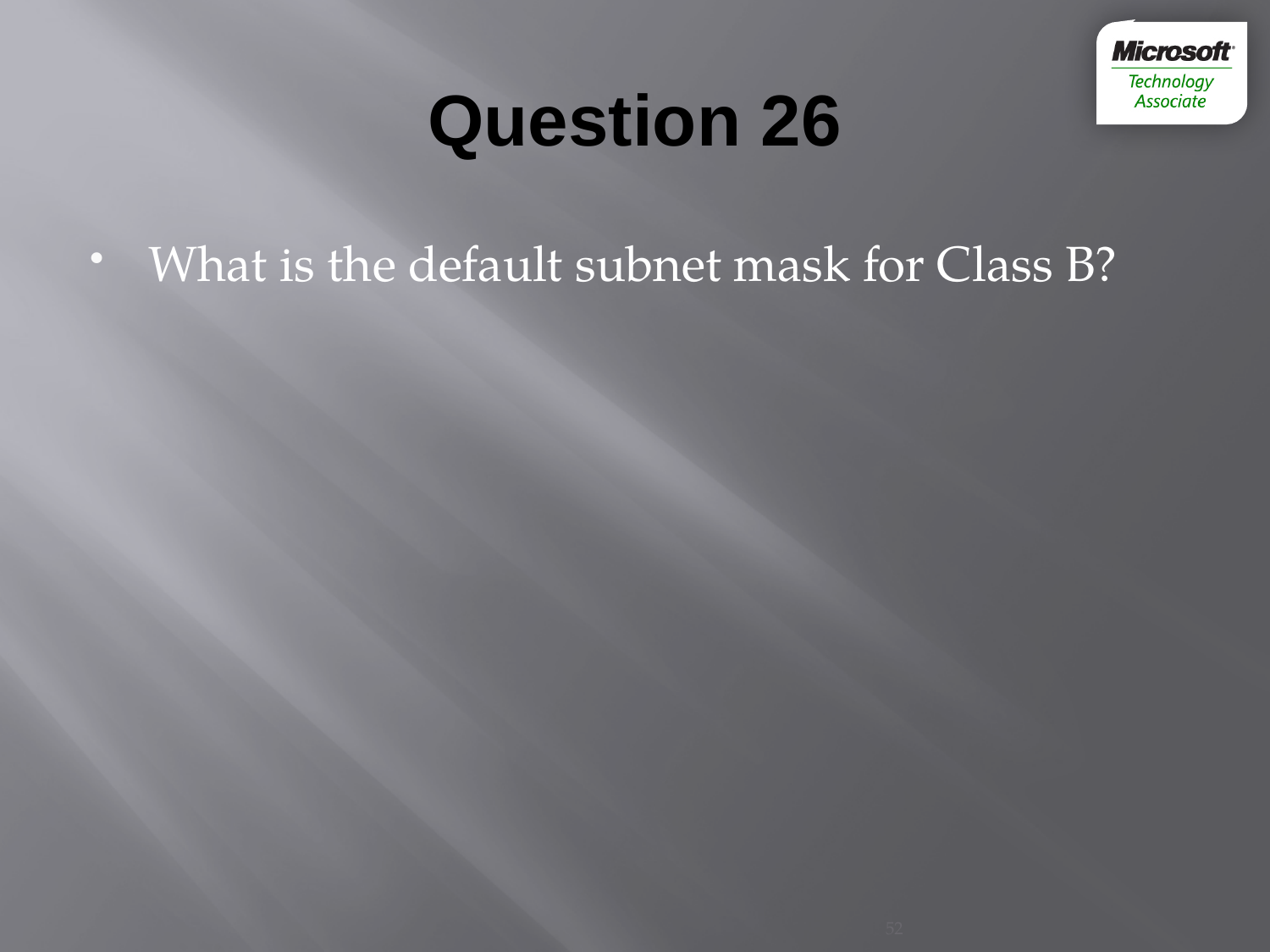

# Question 26
What is the default subnet mask for Class B?
52